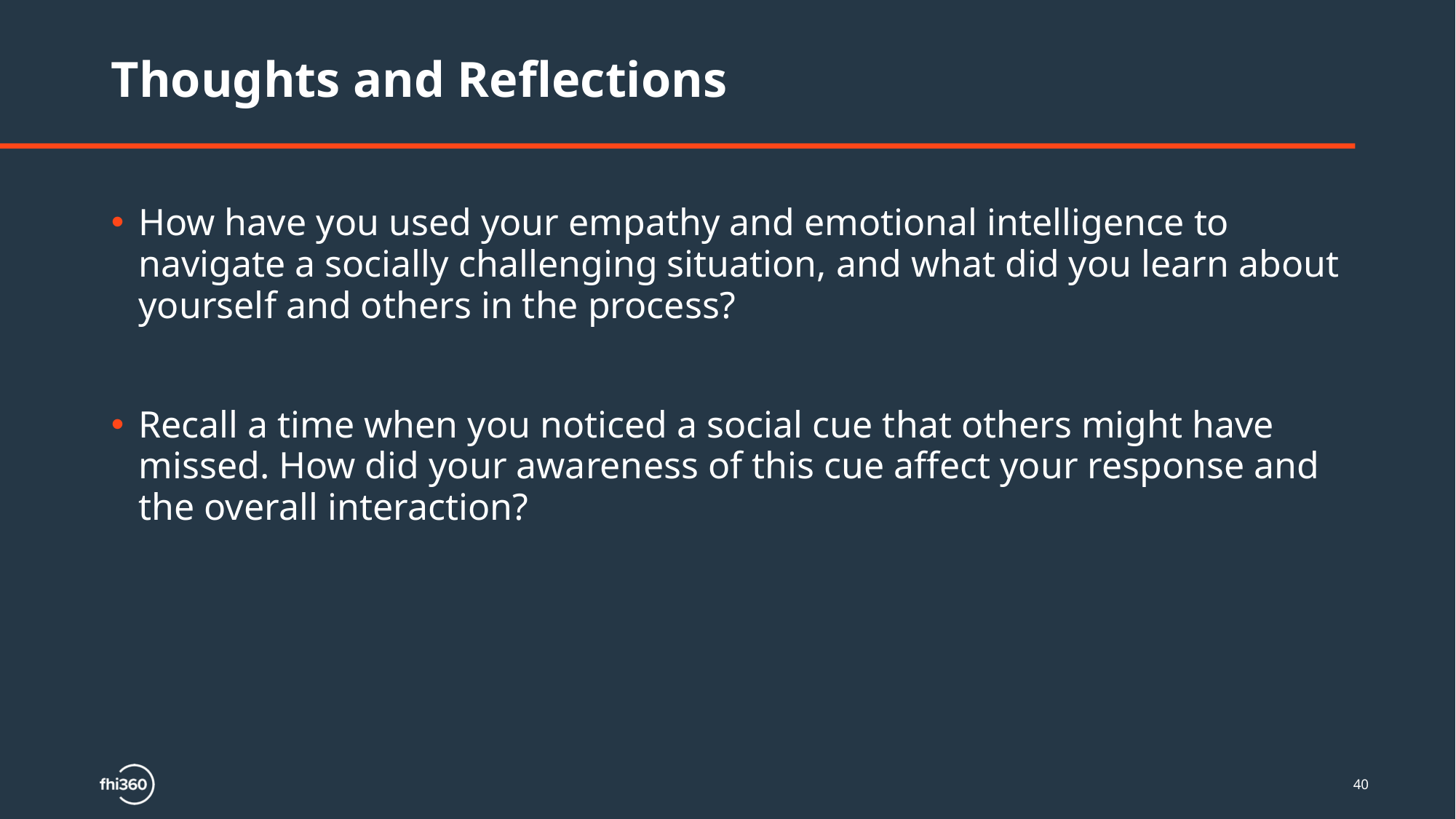

# Thoughts and Reflections
How have you used your empathy and emotional intelligence to navigate a socially challenging situation, and what did you learn about yourself and others in the process?

Recall a time when you noticed a social cue that others might have missed. How did your awareness of this cue affect your response and the overall interaction?